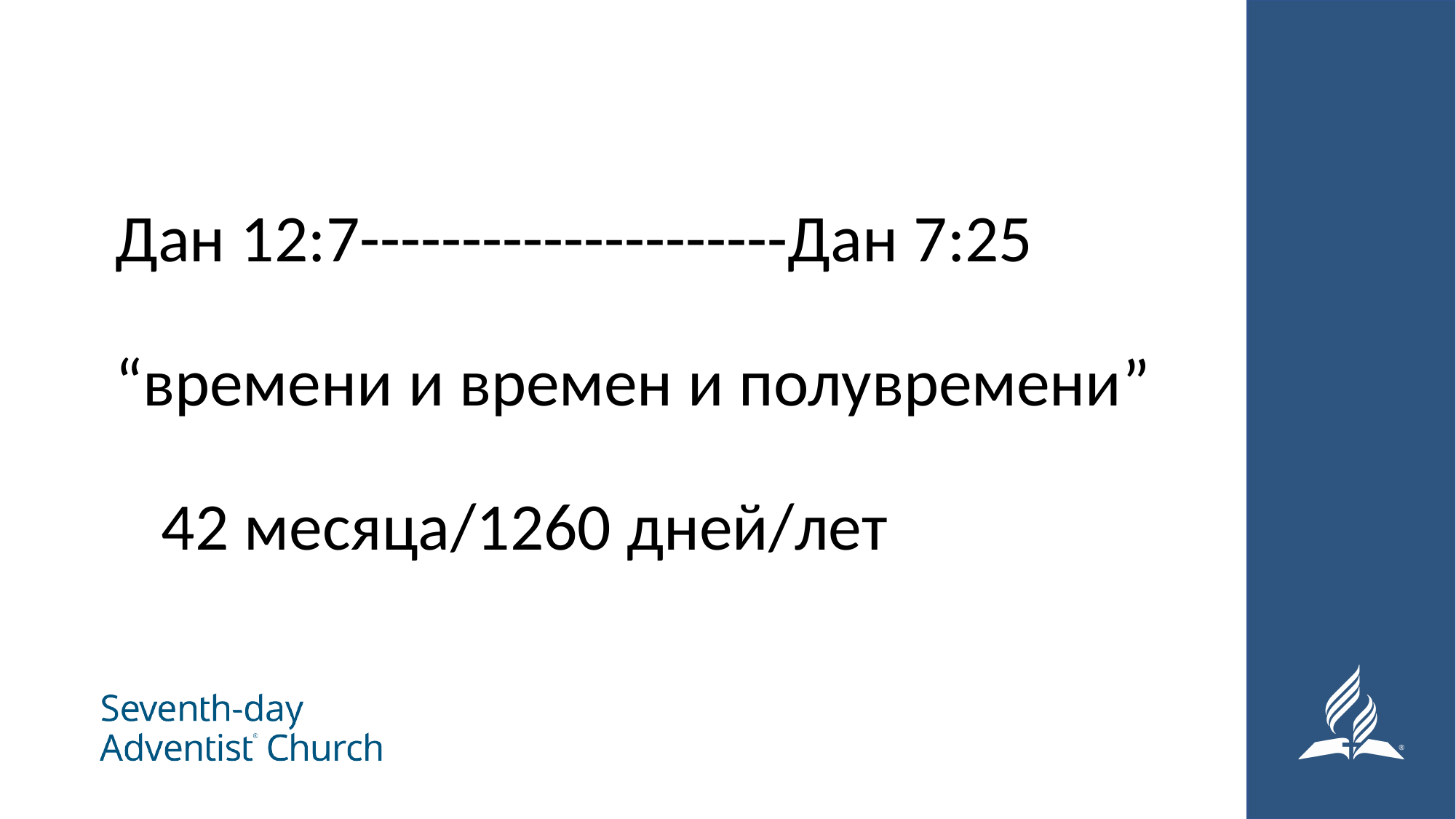

# Дан 12:7---------------------Дан 7:25 “времени и времен и полувремени”
42 месяца/1260 дней/лет